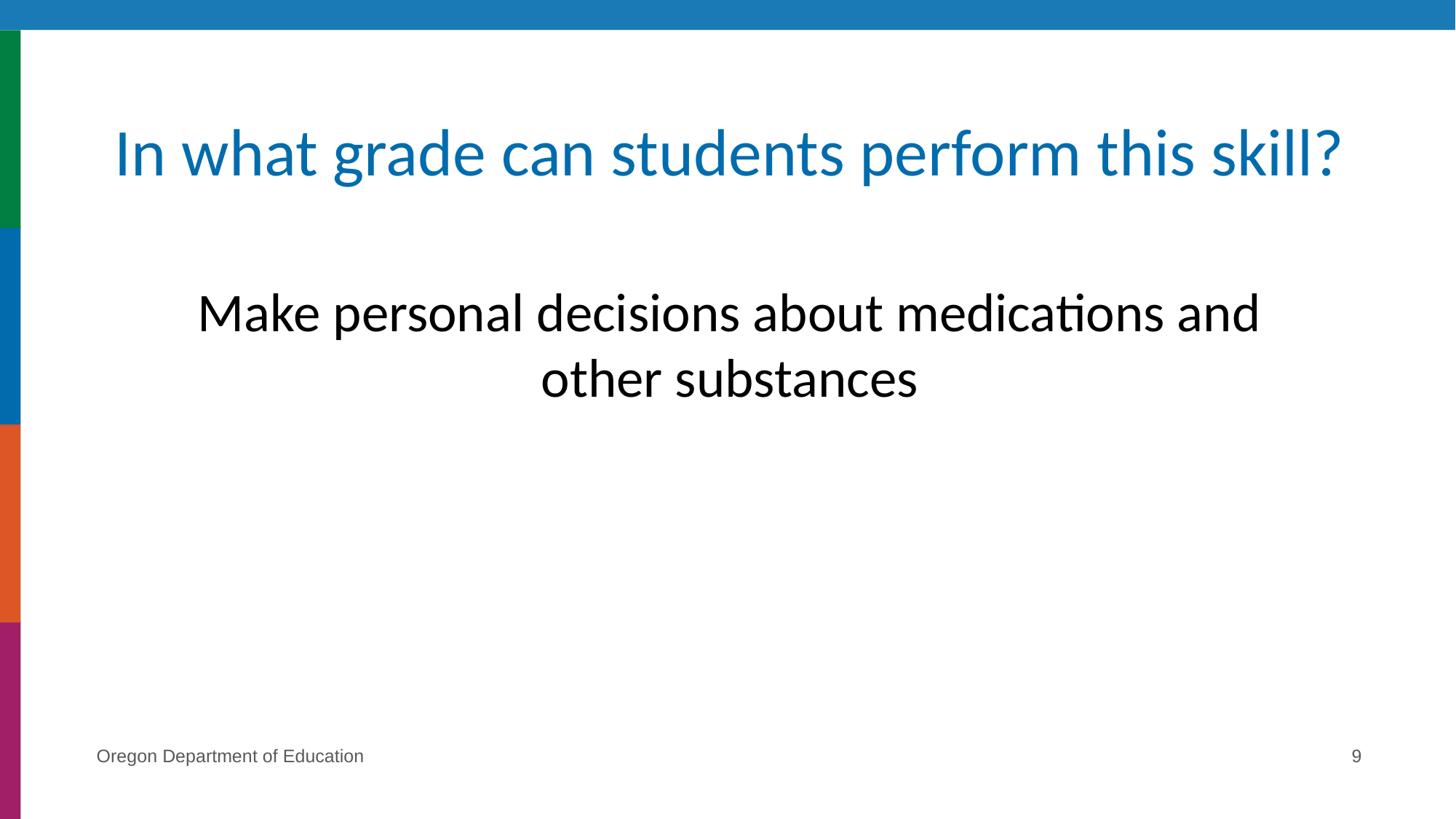

In what grade can students perform this skill?
Make personal decisions about medications and other substances
Oregon Department of Education
9